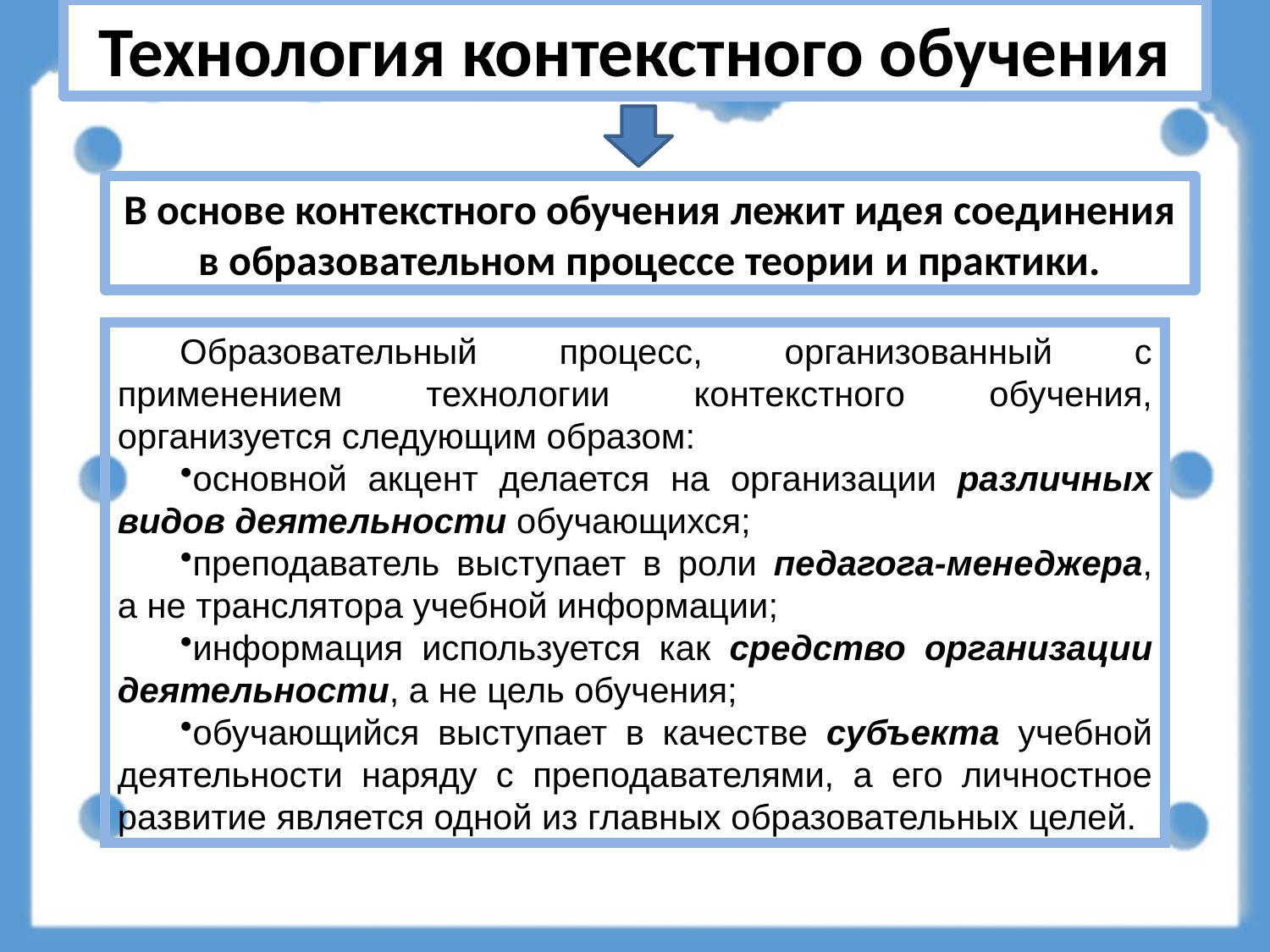

# Технология контекстного обучения

В основе контекстного обучения лежит идея соединения в образовательном процессе теории и практики.
Образовательный процесс, организованный с применением технологии контекстного обучения, организуется следующим образом:
основной акцент делается на организации различных видов деятельности обучающихся;
преподаватель выступает в роли педагога-менеджера, а не транслятора учебной информации;
информация используется как средство организации деятельности, а не цель обучения;
обучающийся выступает в качестве субъекта учебной деятельности наряду с преподавателями, а его личностное развитие является одной из главных образовательных целей.